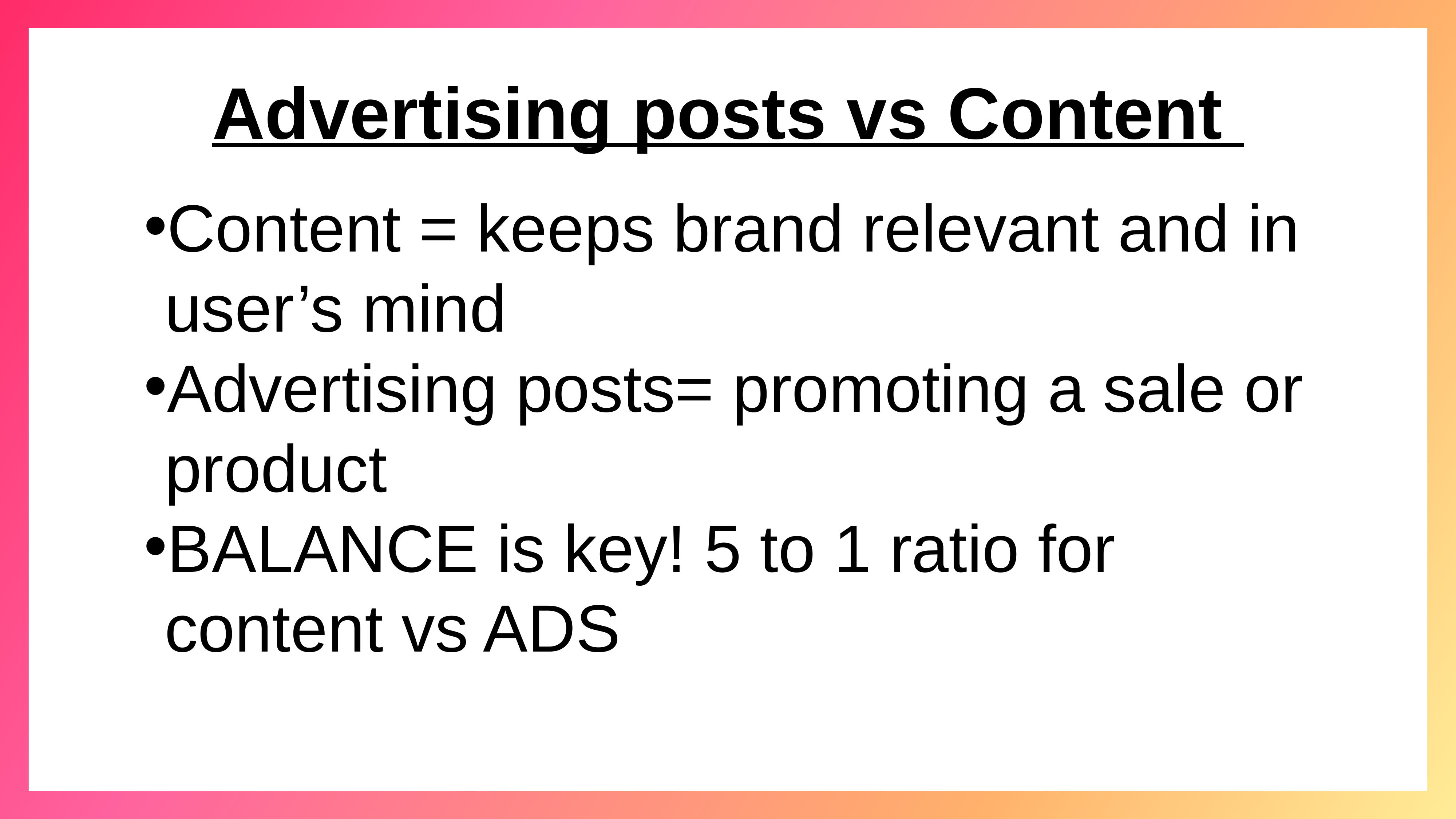

Advertising posts vs Content
Content = keeps brand relevant and in user’s mind
Advertising posts= promoting a sale or product
BALANCE is key! 5 to 1 ratio for content vs ADS